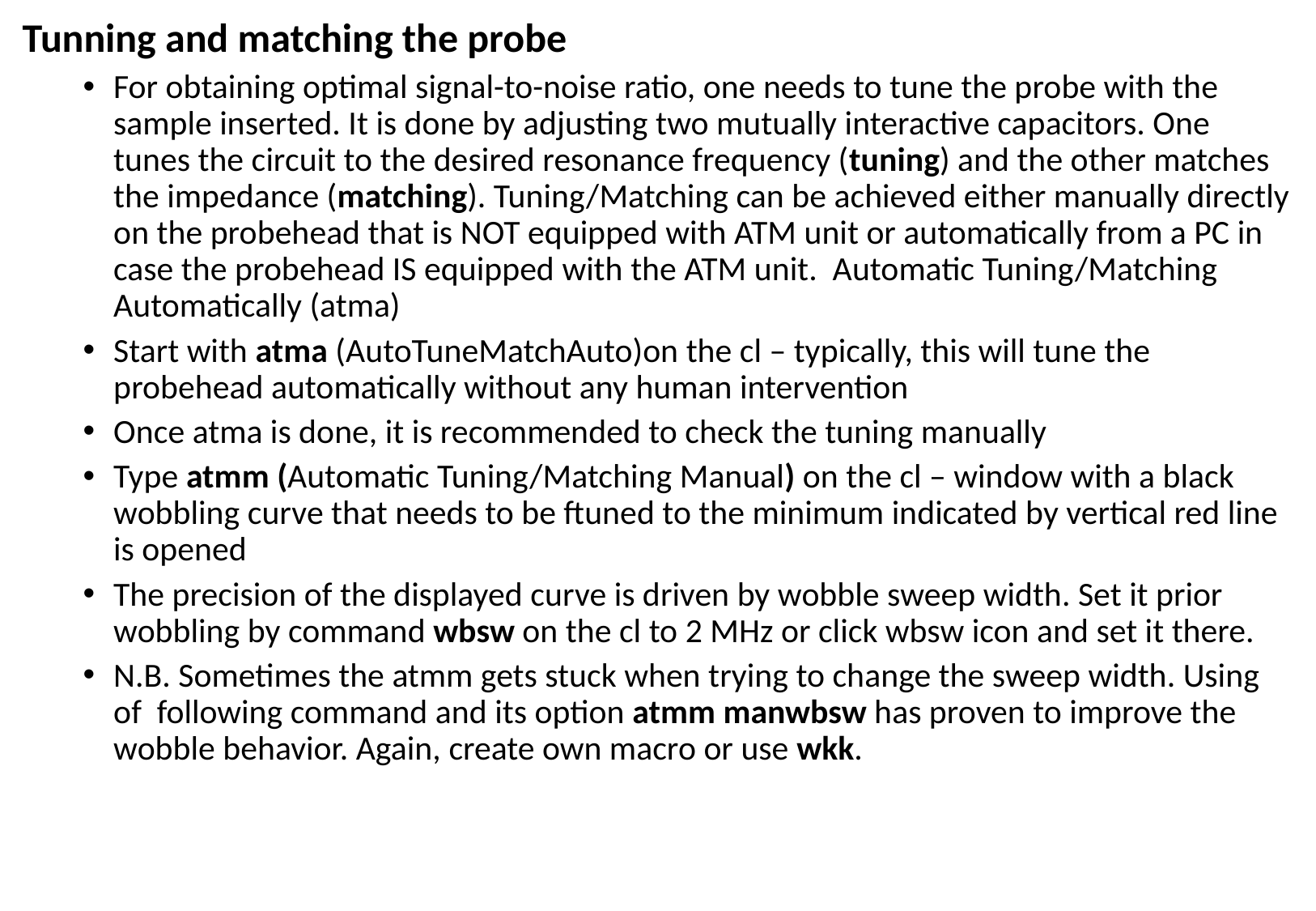

Tunning and matching the probe
For obtaining optimal signal-to-noise ratio, one needs to tune the probe with the sample inserted. It is done by adjusting two mutually interactive capacitors. One tunes the circuit to the desired resonance frequency (tuning) and the other matches the impedance (matching). Tuning/Matching can be achieved either manually directly on the probehead that is NOT equipped with ATM unit or automatically from a PC in case the probehead IS equipped with the ATM unit.  Automatic Tuning/Matching Automatically (atma)
Start with atma (AutoTuneMatchAuto)on the cl – typically, this will tune the probehead automatically without any human intervention
Once atma is done, it is recommended to check the tuning manually
Type atmm (Automatic Tuning/Matching Manual) on the cl – window with a black wobbling curve that needs to be ftuned to the minimum indicated by vertical red line is opened
The precision of the displayed curve is driven by wobble sweep width. Set it prior wobbling by command wbsw on the cl to 2 MHz or click wbsw icon and set it there.
N.B. Sometimes the atmm gets stuck when trying to change the sweep width. Using of  following command and its option atmm manwbsw has proven to improve the wobble behavior. Again, create own macro or use wkk.